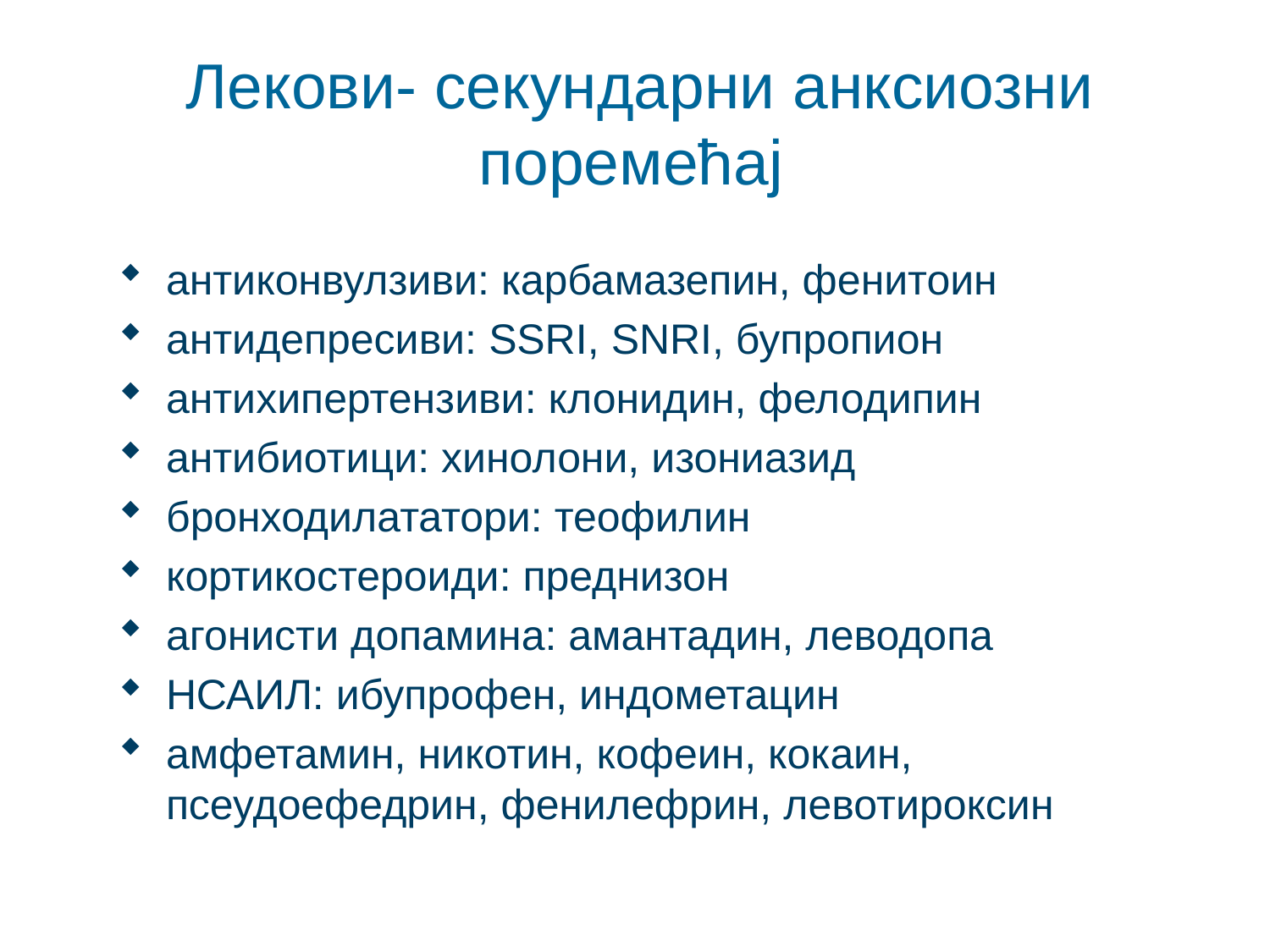

# Лекови- секундарни анксиозни поремећај
антиконвулзиви: карбамазепин, фенитоин
антидепресиви: SSRI, SNRI, бупропион
антихипертензиви: клонидин, фелодипин
антибиотици: хинолони, изониазид
бронходилататори: теофилин
кортикостероиди: преднизон
агонисти допамина: амантадин, леводопа
НСАИЛ: ибупрофен, индометацин
амфетамин, никотин, кофеин, кокаин, псеудоефедрин, фенилефрин, левотироксин